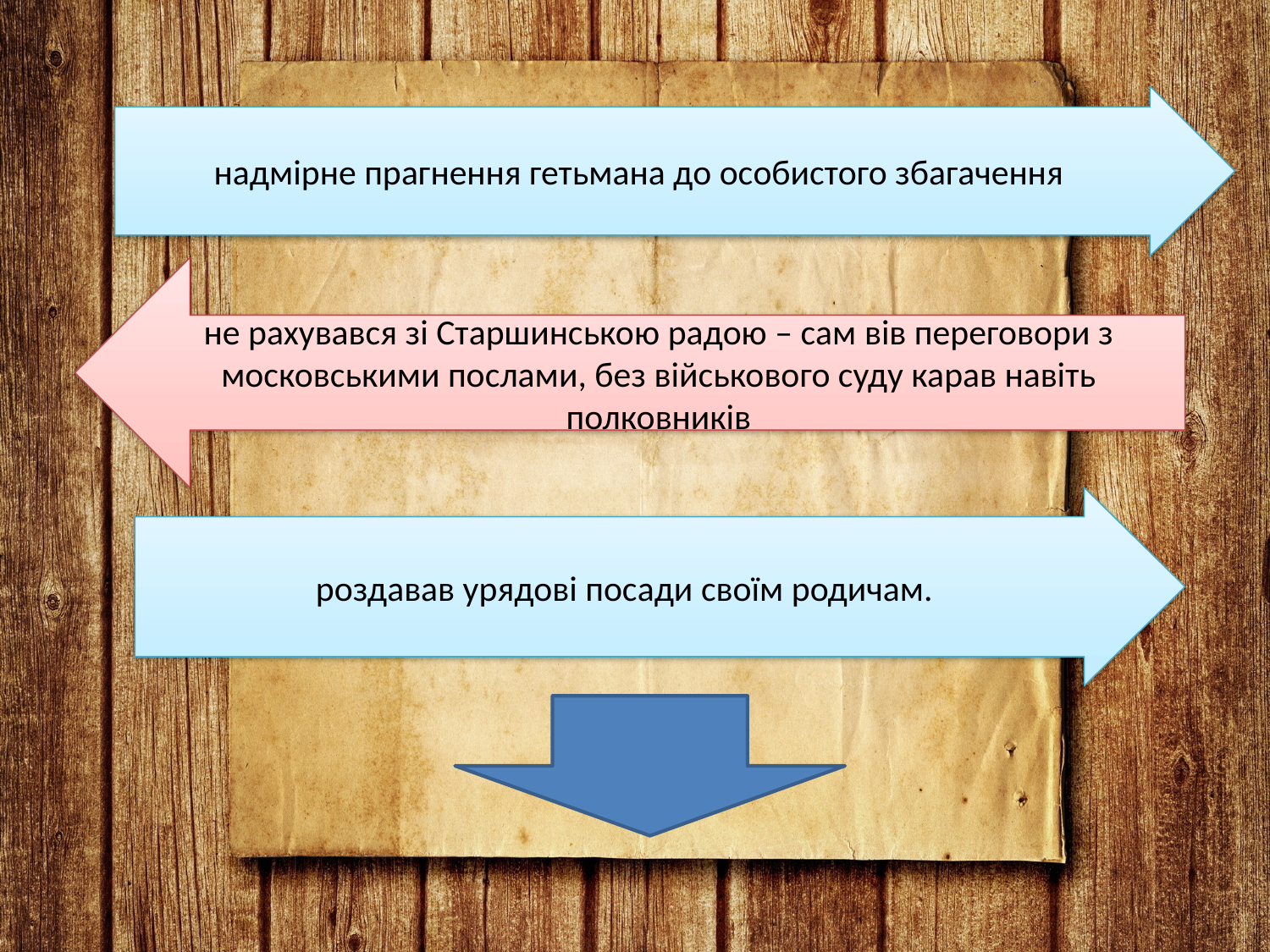

надмірне прагнення гетьмана до особистого збагачення
не рахувався зі Старшинською радою – сам вів переговори з московськими послами, без військового суду карав навіть полковників
роздавав урядові посади своїм родичам.